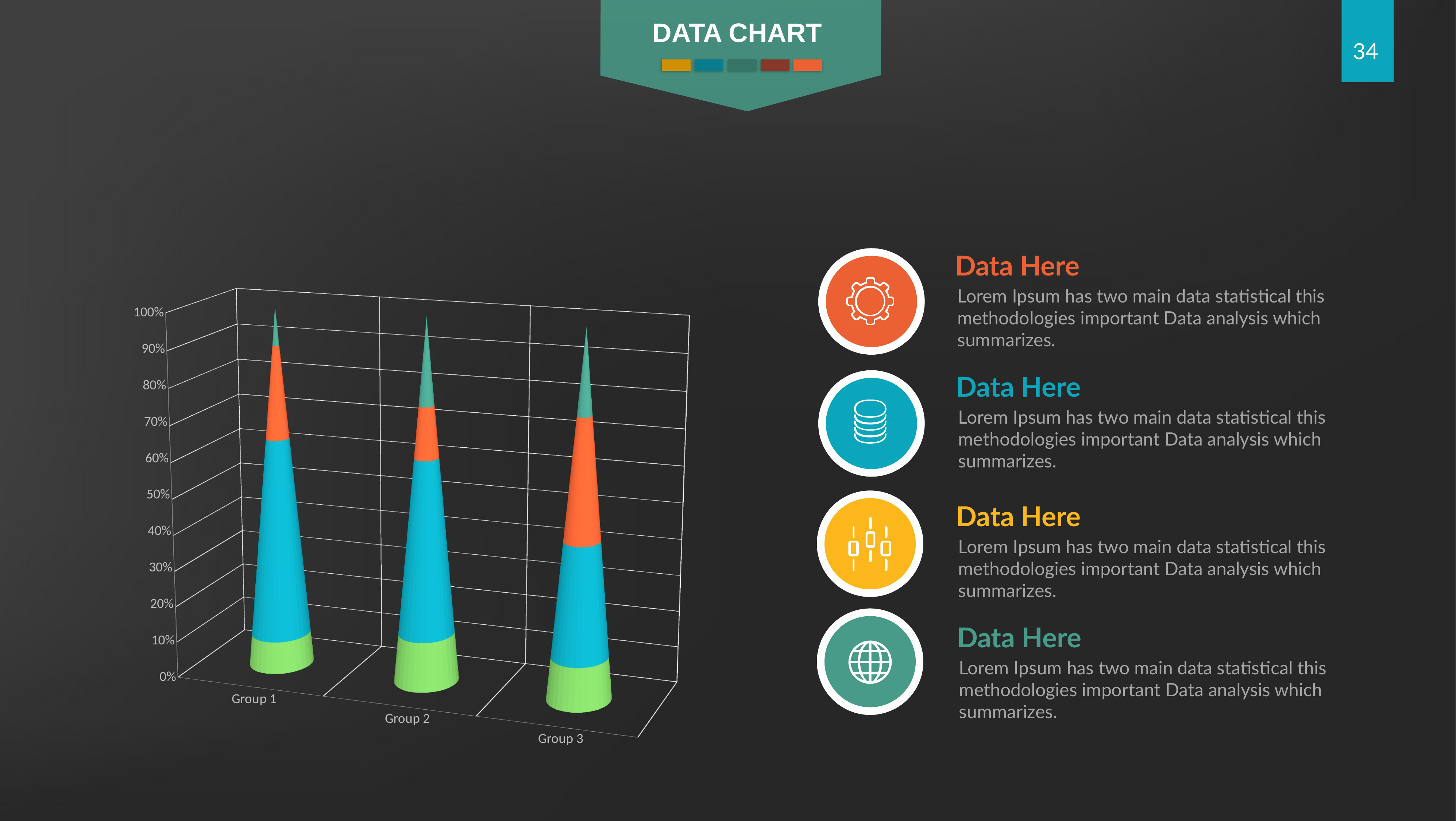

DATA CHART

Data Here
Lorem Ipsum has two main data statistical this methodologies important Data analysis which summarizes.

[unsupported chart]

Data Here
Lorem Ipsum has two main data statistical this methodologies important Data analysis which summarizes.

Data Here
Lorem Ipsum has two main data statistical this methodologies important Data analysis which summarizes.

Data Here
Lorem Ipsum has two main data statistical this methodologies important Data analysis which summarizes.